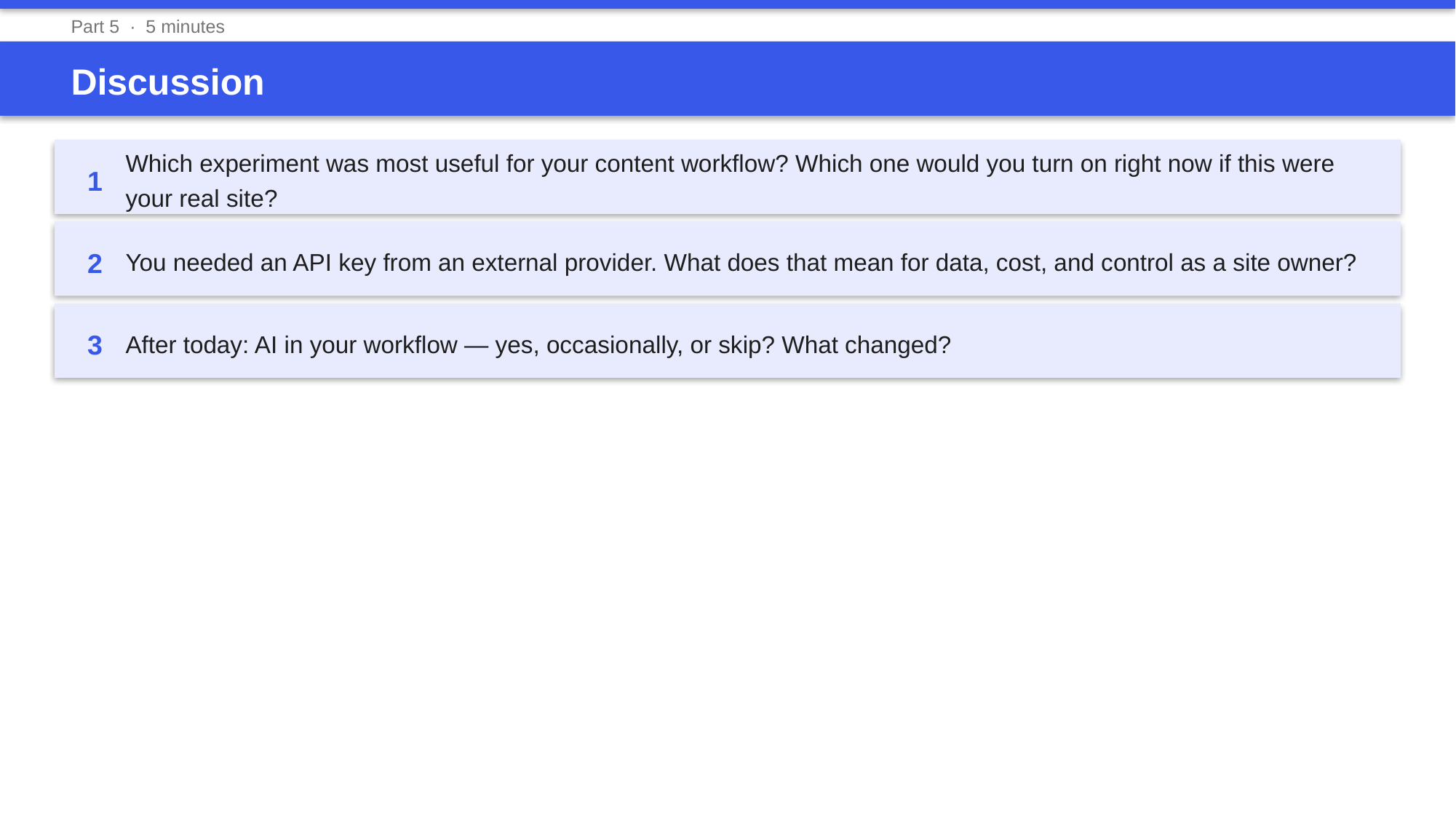

Part 5  ·  5 minutes

Discussion

1
Which experiment was most useful for your content workflow? Which one would you turn on right now if this were your real site?

2
You needed an API key from an external provider. What does that mean for data, cost, and control as a site owner?

3
After today: AI in your workflow — yes, occasionally, or skip? What changed?